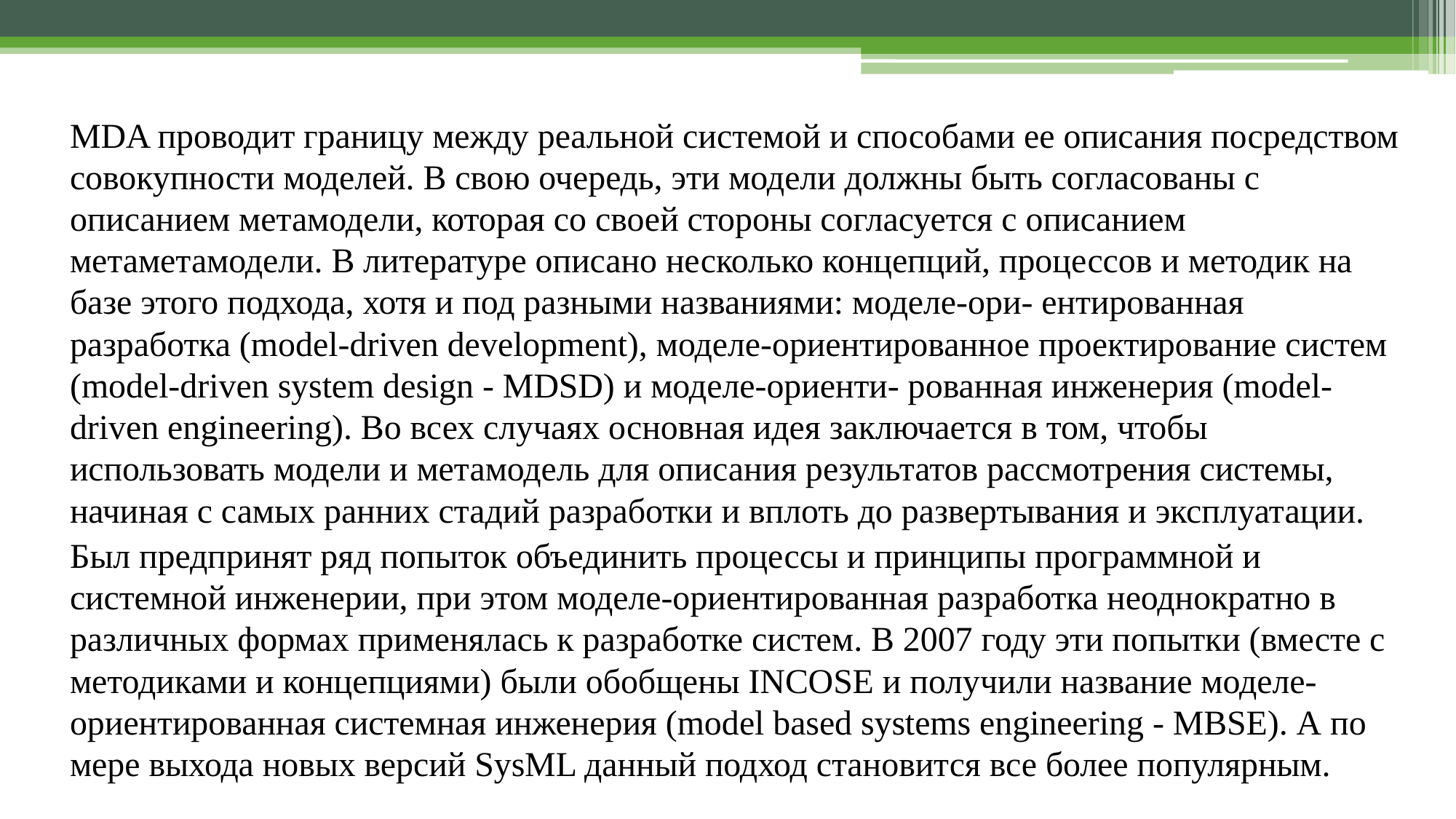

MDA проводит границу между реальной системой и способами ее описания посредством совокупности моделей. В свою очередь, эти модели должны быть согласованы с описанием метамодели, которая со своей стороны согласуется с описанием метаметамодели. В литературе описано несколько концепций, процессов и методик на базе этого подхода, хотя и под разными названиями: моделе-ори- ентированная разработка (model-driven development), моделе-ориентированное проектирование систем (model-driven system design - MDSD) и моделе-ориенти- рованная инженерия (model-driven engineering). Во всех случаях основная идея заключается в том, чтобы использовать модели и метамодель для описания результатов рассмотрения системы, начиная с самых ранних стадий разработки и вплоть до развертывания и эксплуатации.
Был предпринят ряд попыток объединить процессы и принципы программной и системной инженерии, при этом моделе-ориентированная разработка неоднократно в различных формах применялась к разработке систем. В 2007 году эти попытки (вместе с методиками и концепциями) были обобщены INCOSE и получили название моделе-ориентированная системная инженерия (model based systems engineering - MBSE). А по мере выхода новых версий SysML данный подход становится все более популярным.